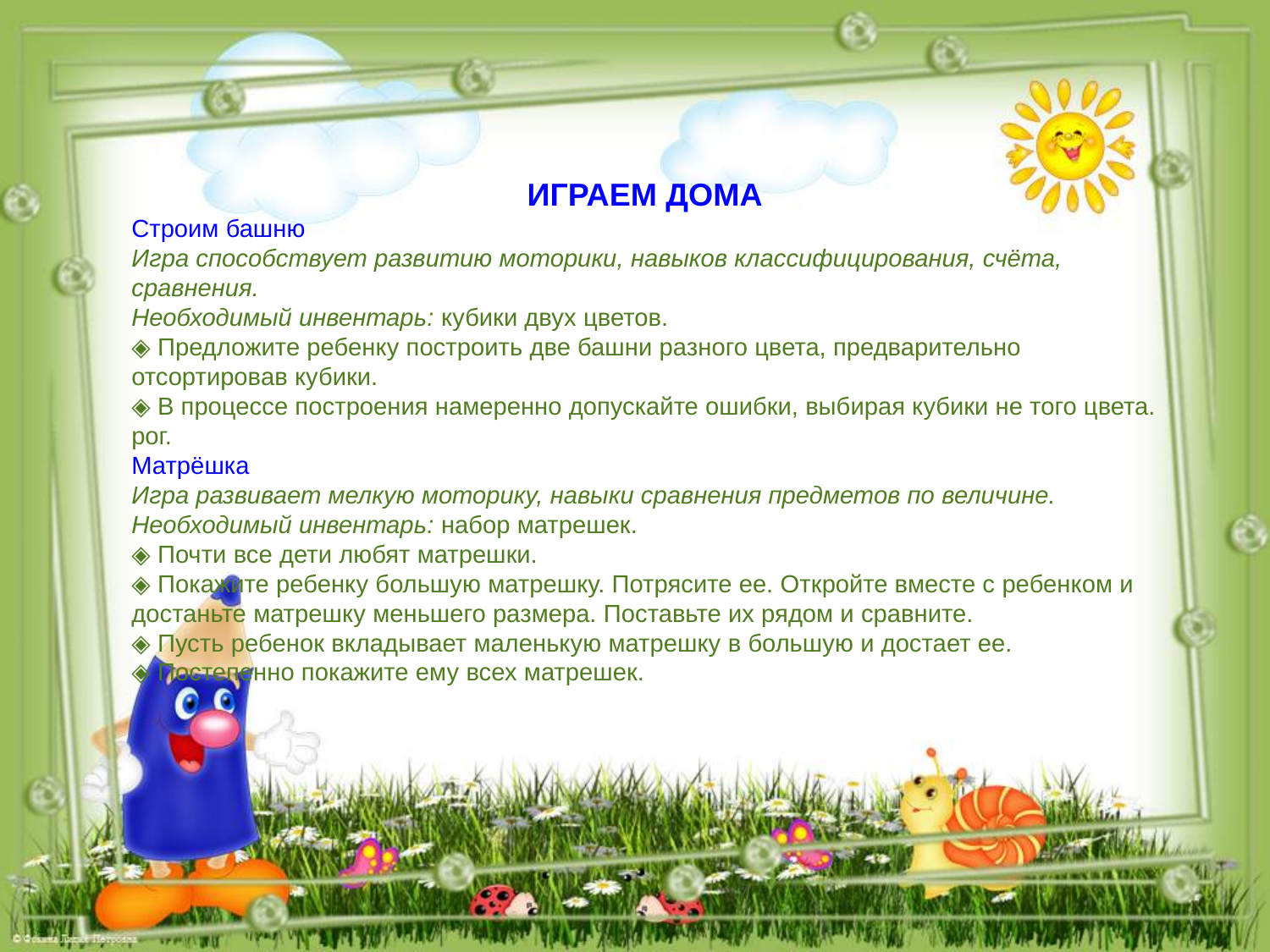

ИГРАЕМ ДОМА
Строим башню
Игра способствует развитию моторики, навыков классифицирования, счёта, сравнения.
Необходимый инвентарь: кубики двух цветов.
◈ Предложите ребенку построить две башни разного цвета, предварительно отсортировав кубики.
◈ В процессе построения намеренно допускайте ошибки, выбирая кубики не того цвета.
рог.
Матрёшка
Игра развивает мелкую моторику, навыки сравнения предметов по величине.
Необходимый инвентарь: набор матрешек.
◈ Почти все дети любят матрешки.
◈ Покажите ребенку большую матрешку. Потрясите ее. Откройте вместе с ребенком и достаньте матрешку меньшего размера. Поставьте их рядом и сравните.
◈ Пусть ребенок вкладывает маленькую матрешку в большую и достает ее.
◈ Постепенно покажите ему всех матрешек.